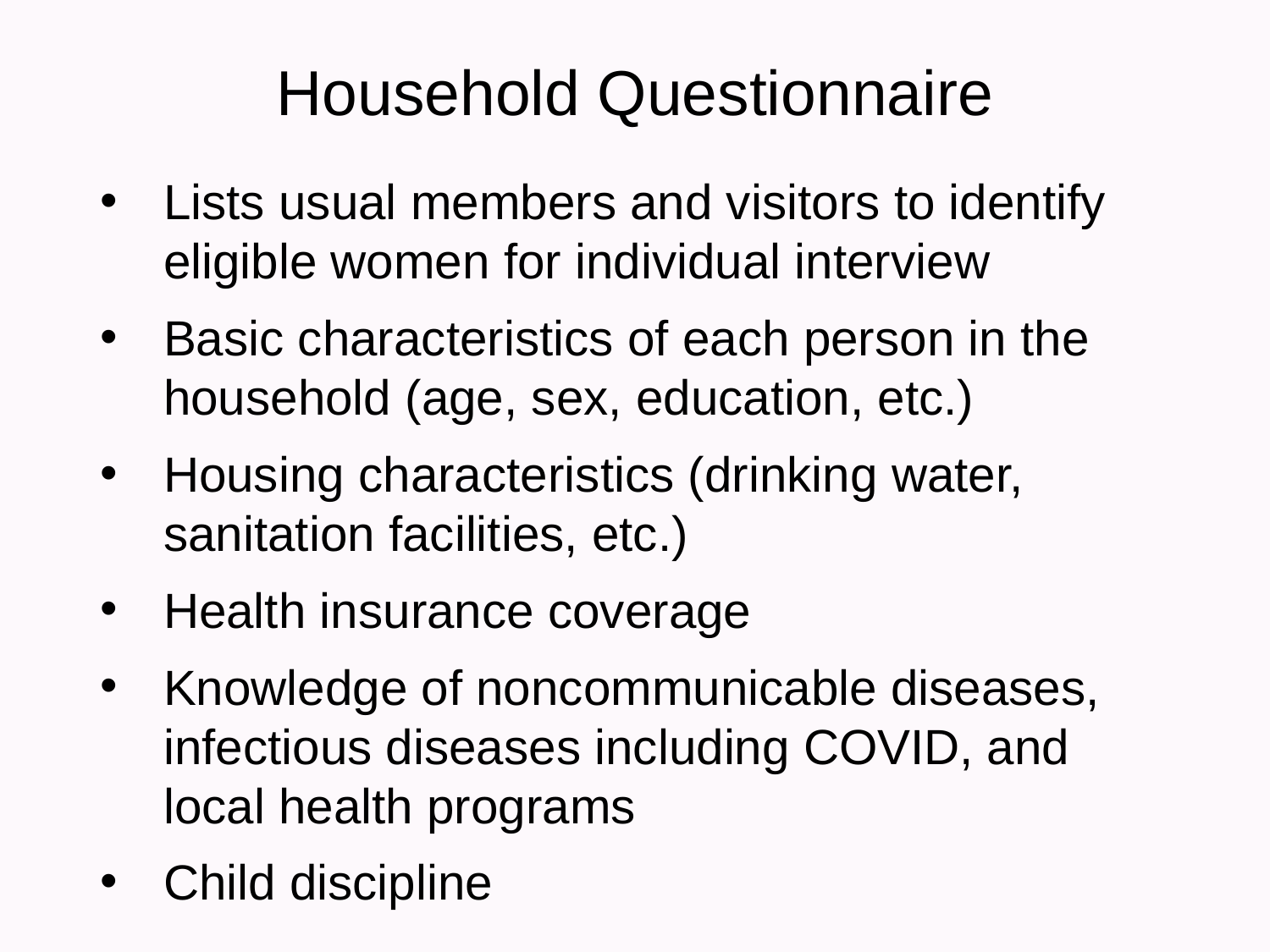

# Household Questionnaire
Lists usual members and visitors to identify eligible women for individual interview
Basic characteristics of each person in the household (age, sex, education, etc.)
Housing characteristics (drinking water, sanitation facilities, etc.)
Health insurance coverage
Knowledge of noncommunicable diseases, infectious diseases including COVID, and local health programs
Child discipline